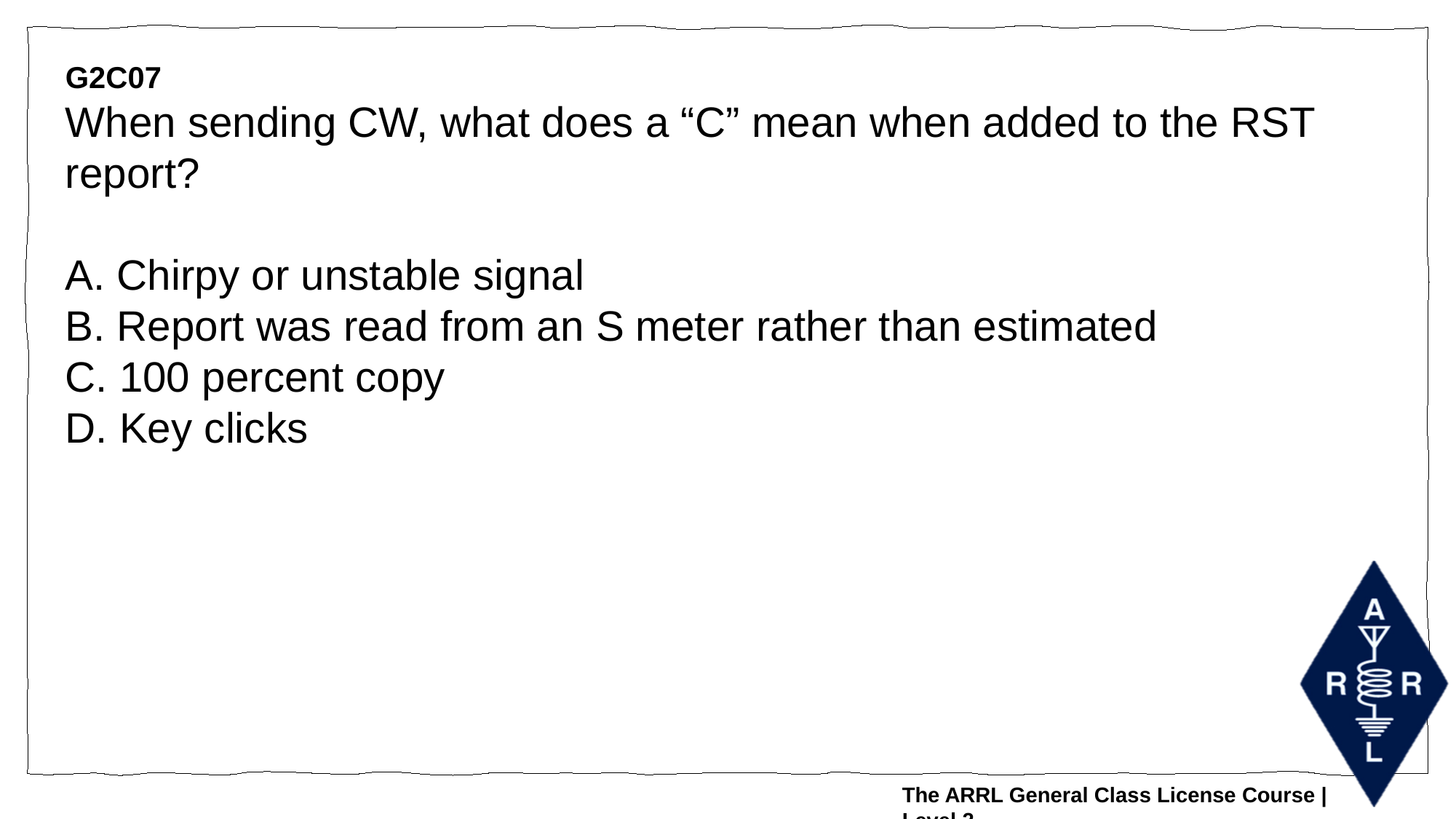

G2C07
When sending CW, what does a “C” mean when added to the RST report?

A. Chirpy or unstable signal
B. Report was read from an S meter rather than estimated
C. 100 percent copy
D. Key clicks